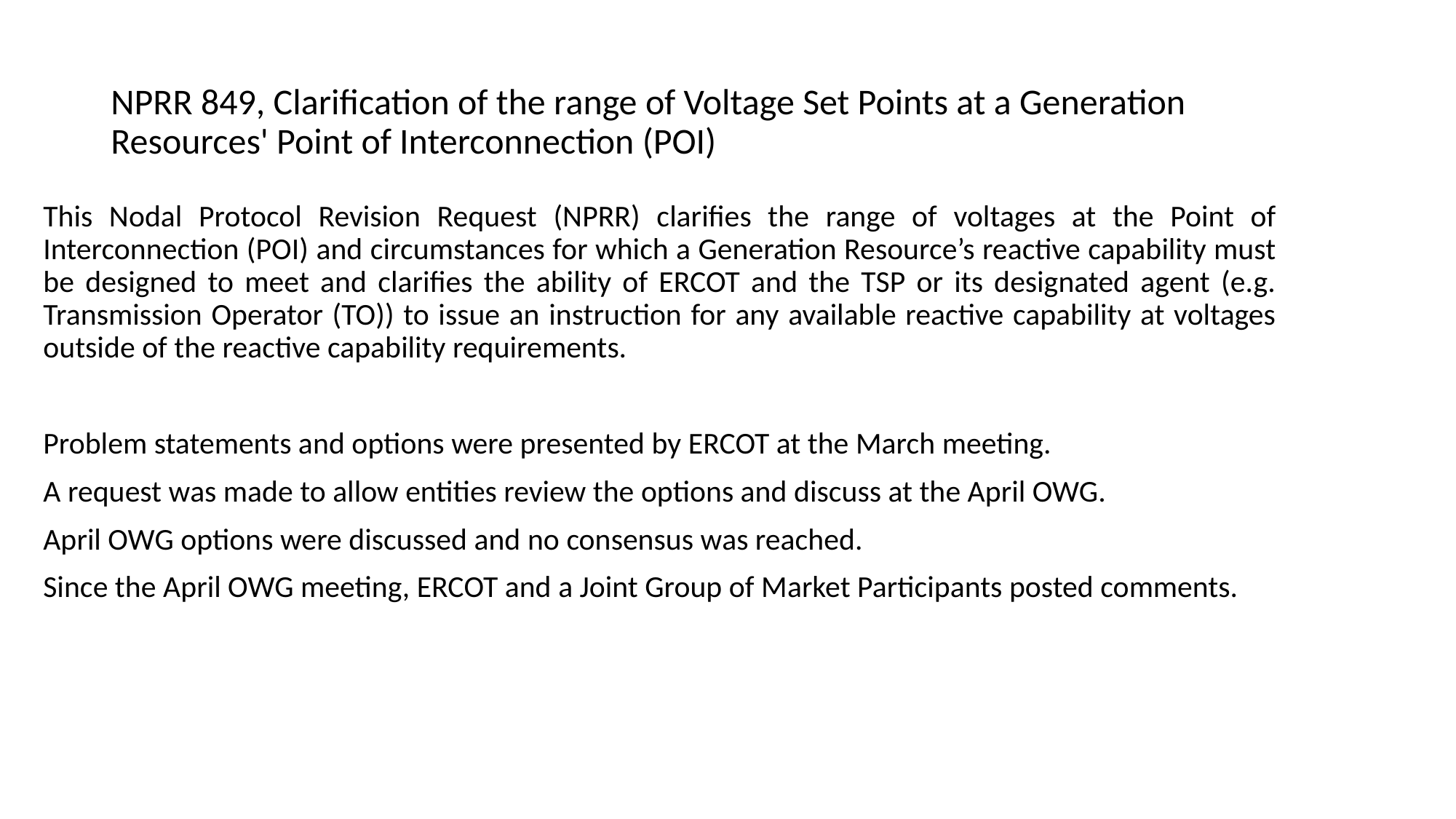

# NPRR 849, Clarification of the range of Voltage Set Points at a Generation Resources' Point of Interconnection (POI)
This Nodal Protocol Revision Request (NPRR) clarifies the range of voltages at the Point of Interconnection (POI) and circumstances for which a Generation Resource’s reactive capability must be designed to meet and clarifies the ability of ERCOT and the TSP or its designated agent (e.g. Transmission Operator (TO)) to issue an instruction for any available reactive capability at voltages outside of the reactive capability requirements.

Problem statements and options were presented by ERCOT at the March meeting.
A request was made to allow entities review the options and discuss at the April OWG.
April OWG options were discussed and no consensus was reached.
Since the April OWG meeting, ERCOT and a Joint Group of Market Participants posted comments.